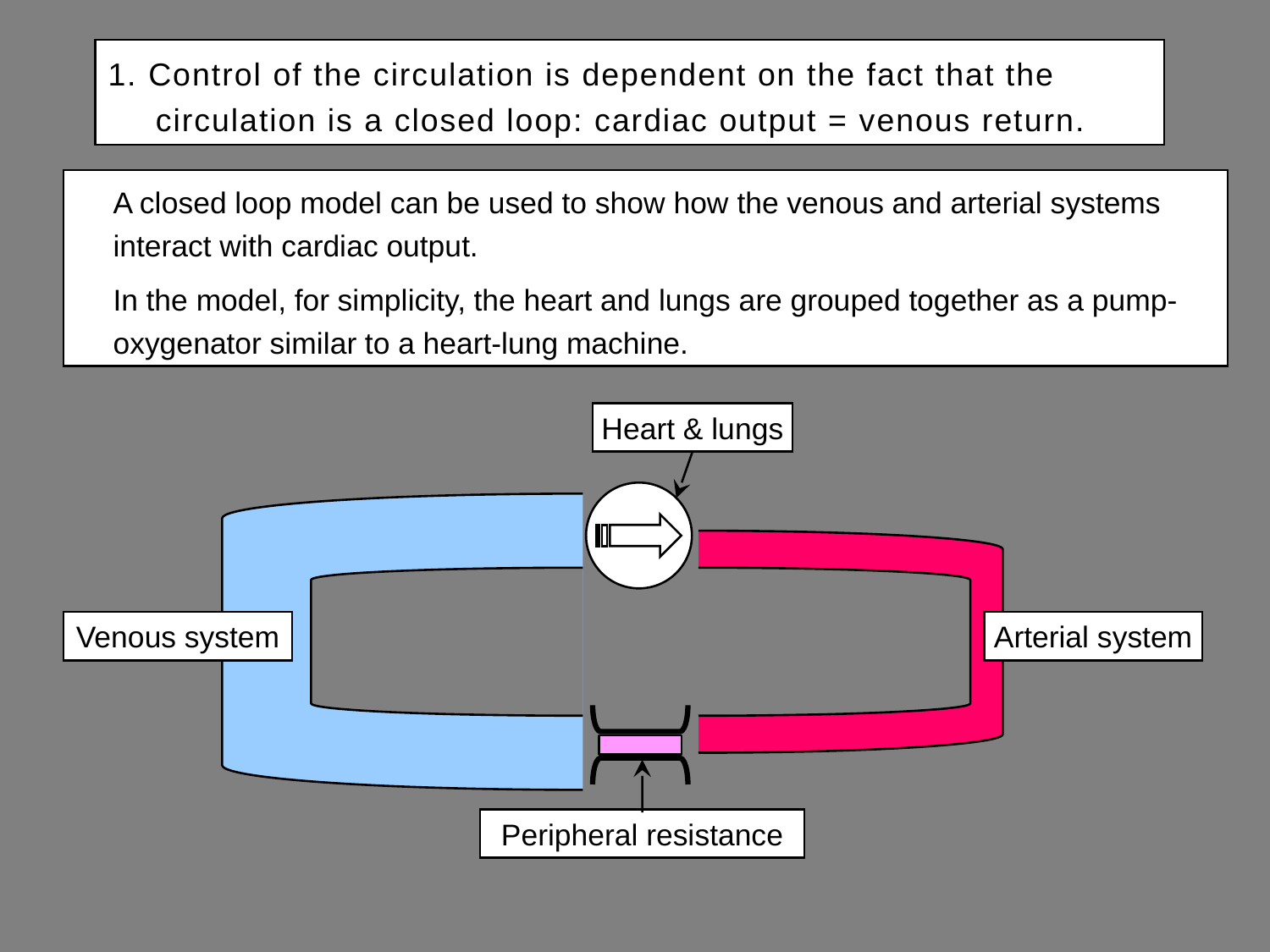

# 1. Control of the circulation is dependent on the fact that the circulation is a closed loop: cardiac output = venous return.
A closed loop model can be used to show how the venous and arterial systems interact with cardiac output.
In the model, for simplicity, the heart and lungs are grouped together as a pump-oxygenator similar to a heart-lung machine.
Heart & lungs

Venous system
Arterial system

Peripheral resistance